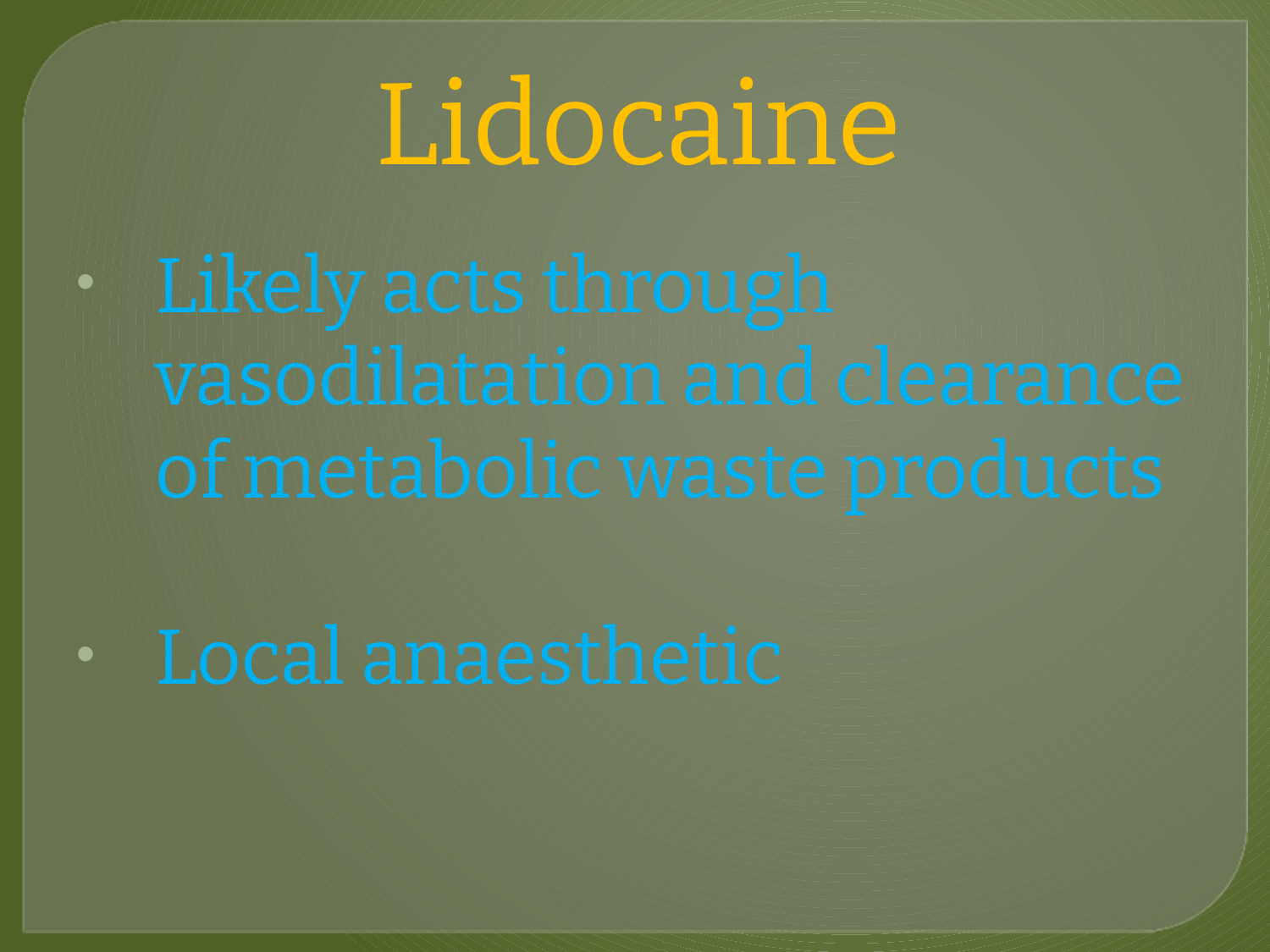

# Lidocaine
Likely acts through vasodilatation and clearance of metabolic waste products

Local anaesthetic